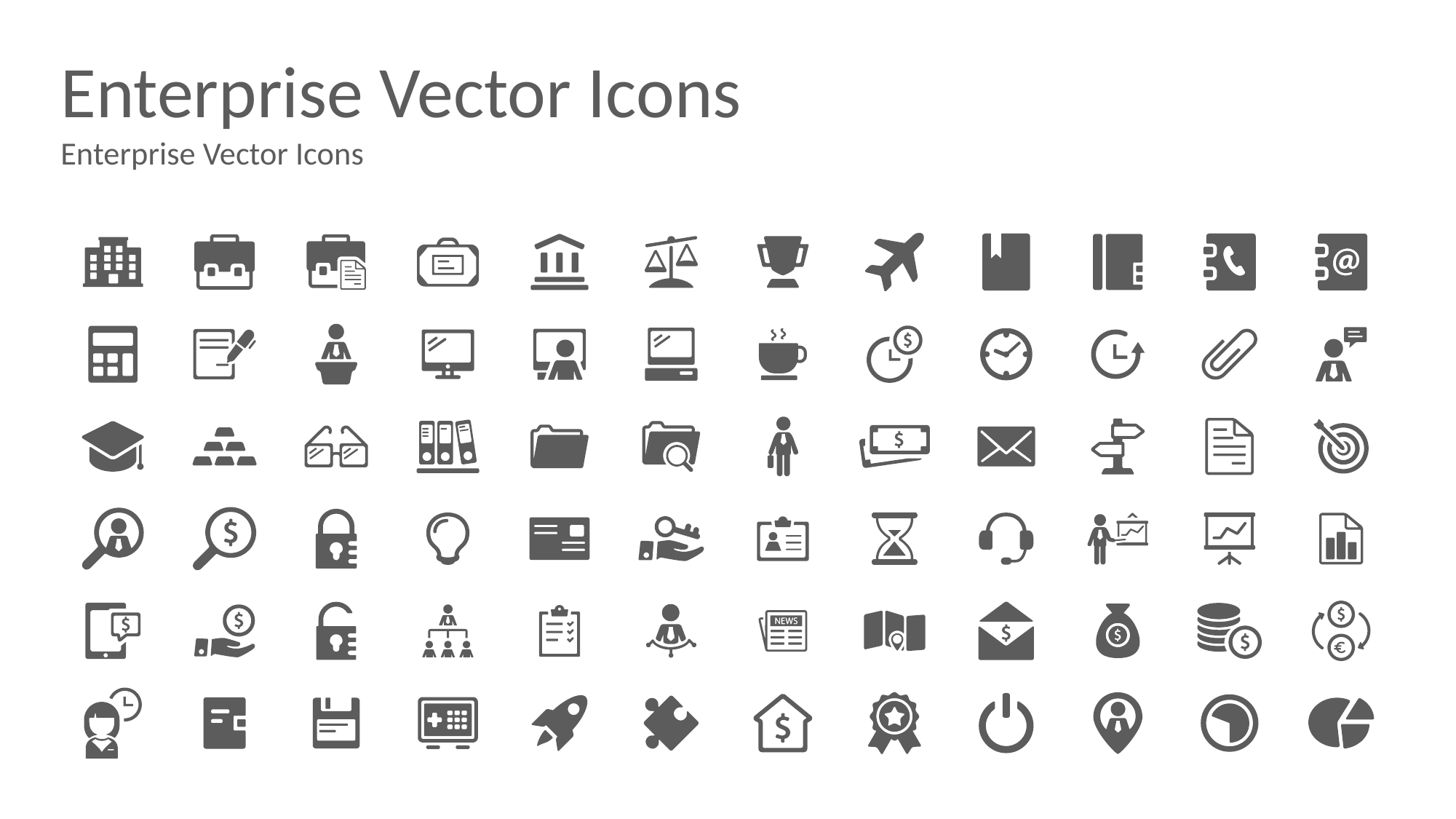

# Enterprise Vector Icons
Enterprise Vector Icons